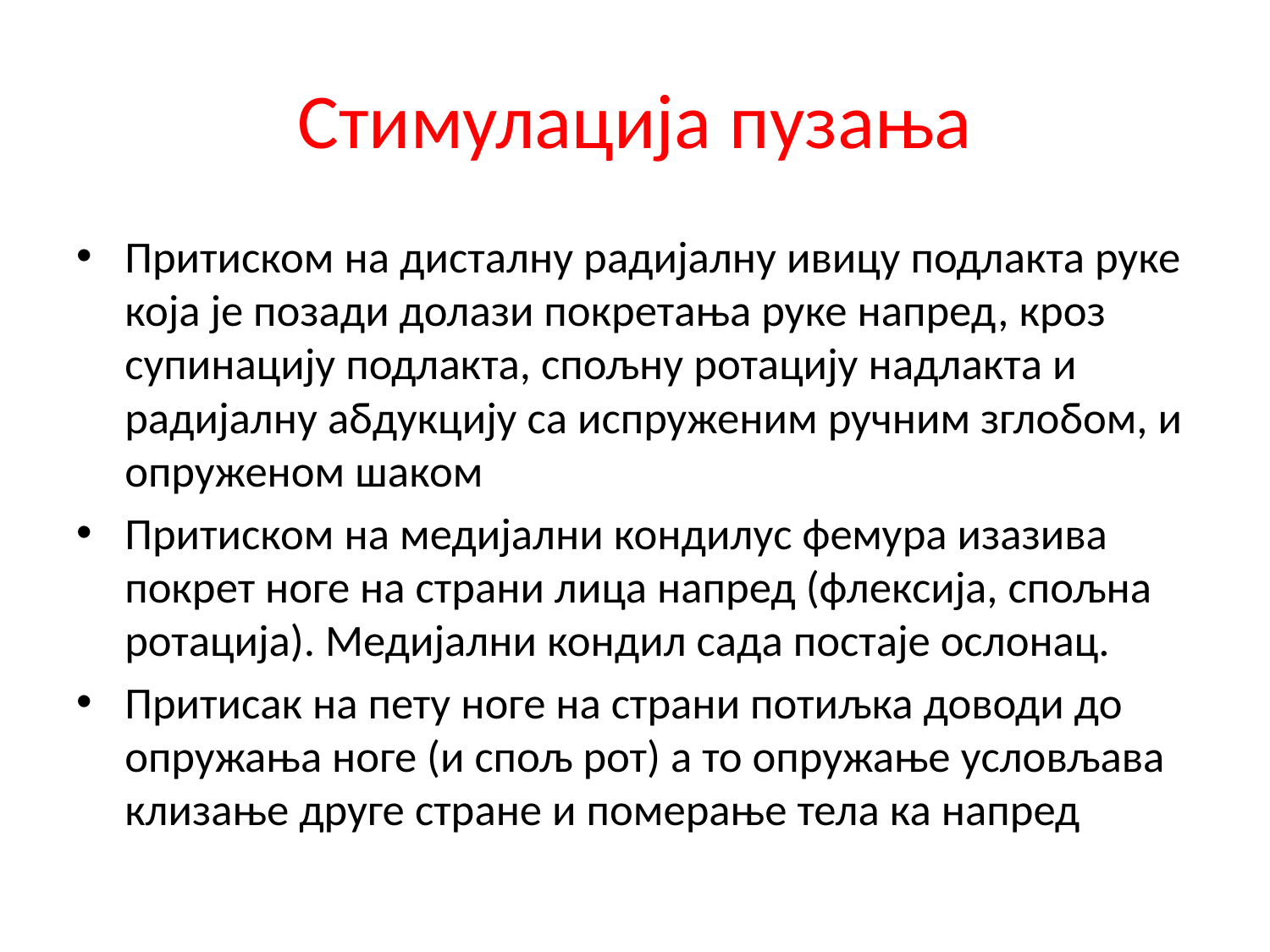

# Стимулација пузања
Притиском на дисталну радијалну ивицу подлакта руке која је позади долази покретања руке напред, кроз супинацију подлакта, спољну ротацију надлакта и радијалну абдукцију са испруженим ручним зглобом, и опруженом шаком
Притиском на медијални кондилус фемура изазива покрет ноге на страни лица напред (флексија, спољна ротација). Медијални кондил сада постаје ослонац.
Притисак на пету ноге на страни потиљка доводи до опружања ноге (и спољ рот) а то опружање условљава клизање друге стране и померање тела ка напред